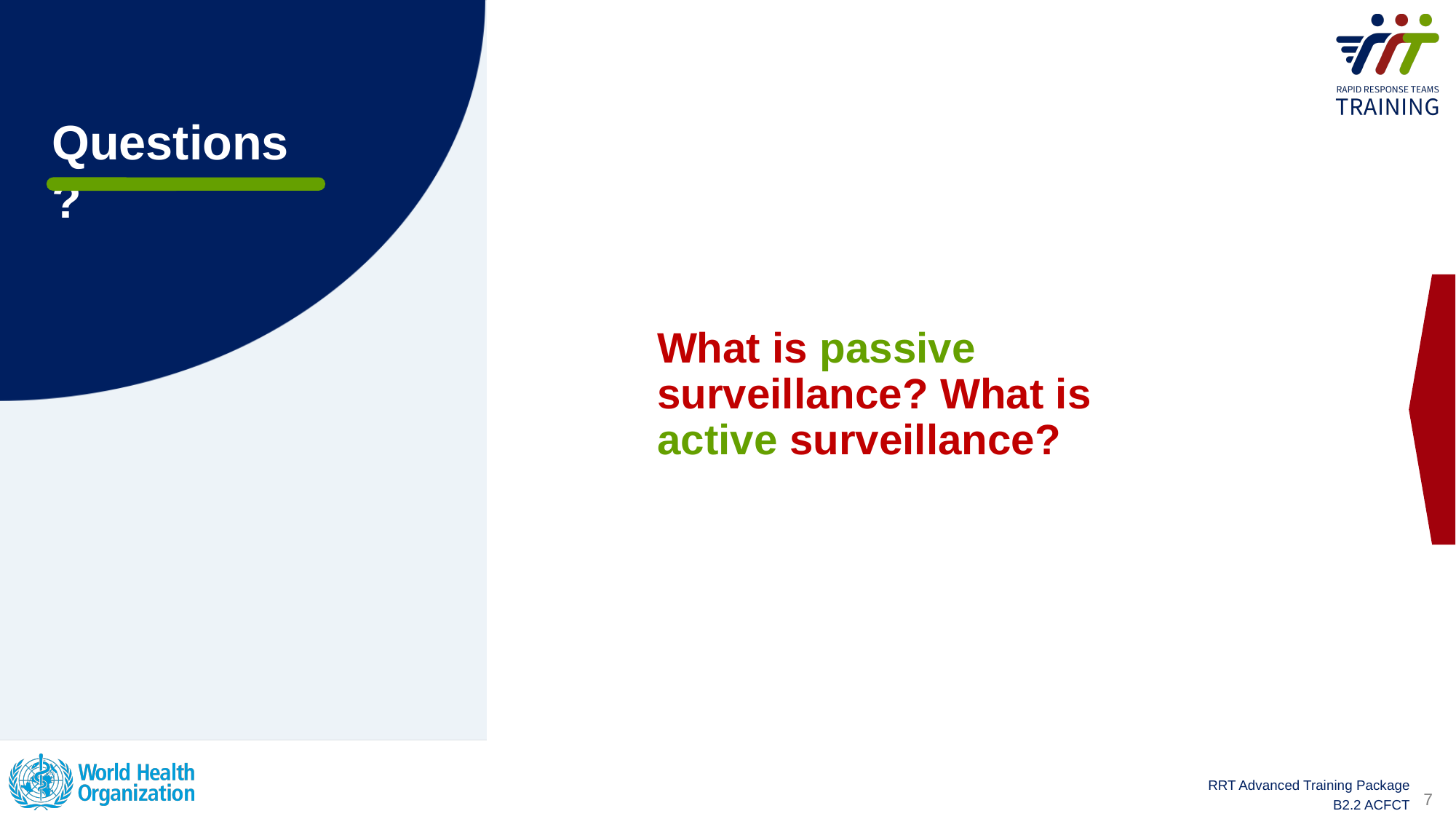

What is passive surveillance? What is active surveillance?